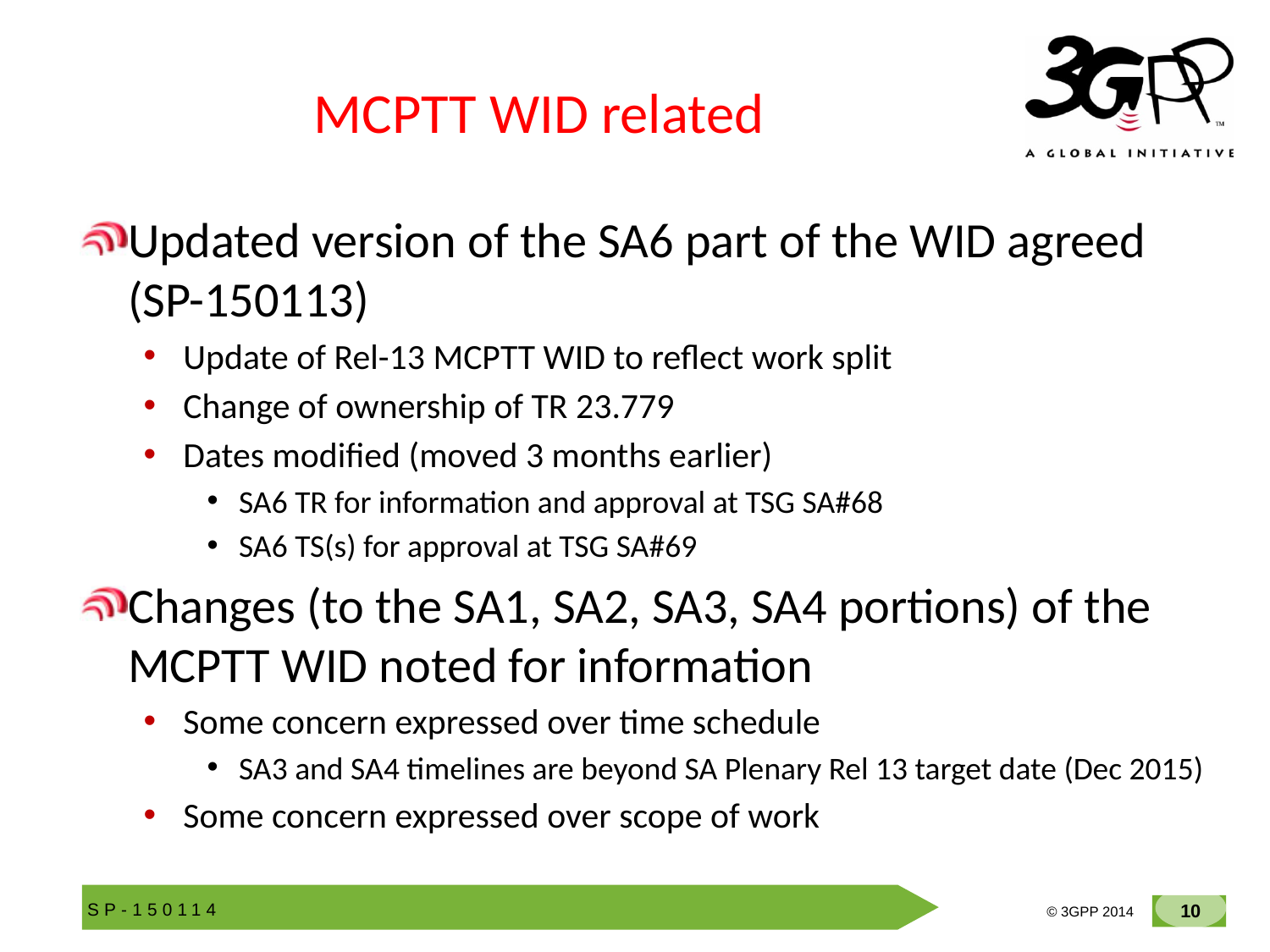

# MCPTT WID related
Updated version of the SA6 part of the WID agreed (SP-150113)
Update of Rel-13 MCPTT WID to reflect work split
Change of ownership of TR 23.779
Dates modified (moved 3 months earlier)
SA6 TR for information and approval at TSG SA#68
SA6 TS(s) for approval at TSG SA#69
Changes (to the SA1, SA2, SA3, SA4 portions) of the MCPTT WID noted for information
Some concern expressed over time schedule
SA3 and SA4 timelines are beyond SA Plenary Rel 13 target date (Dec 2015)
Some concern expressed over scope of work